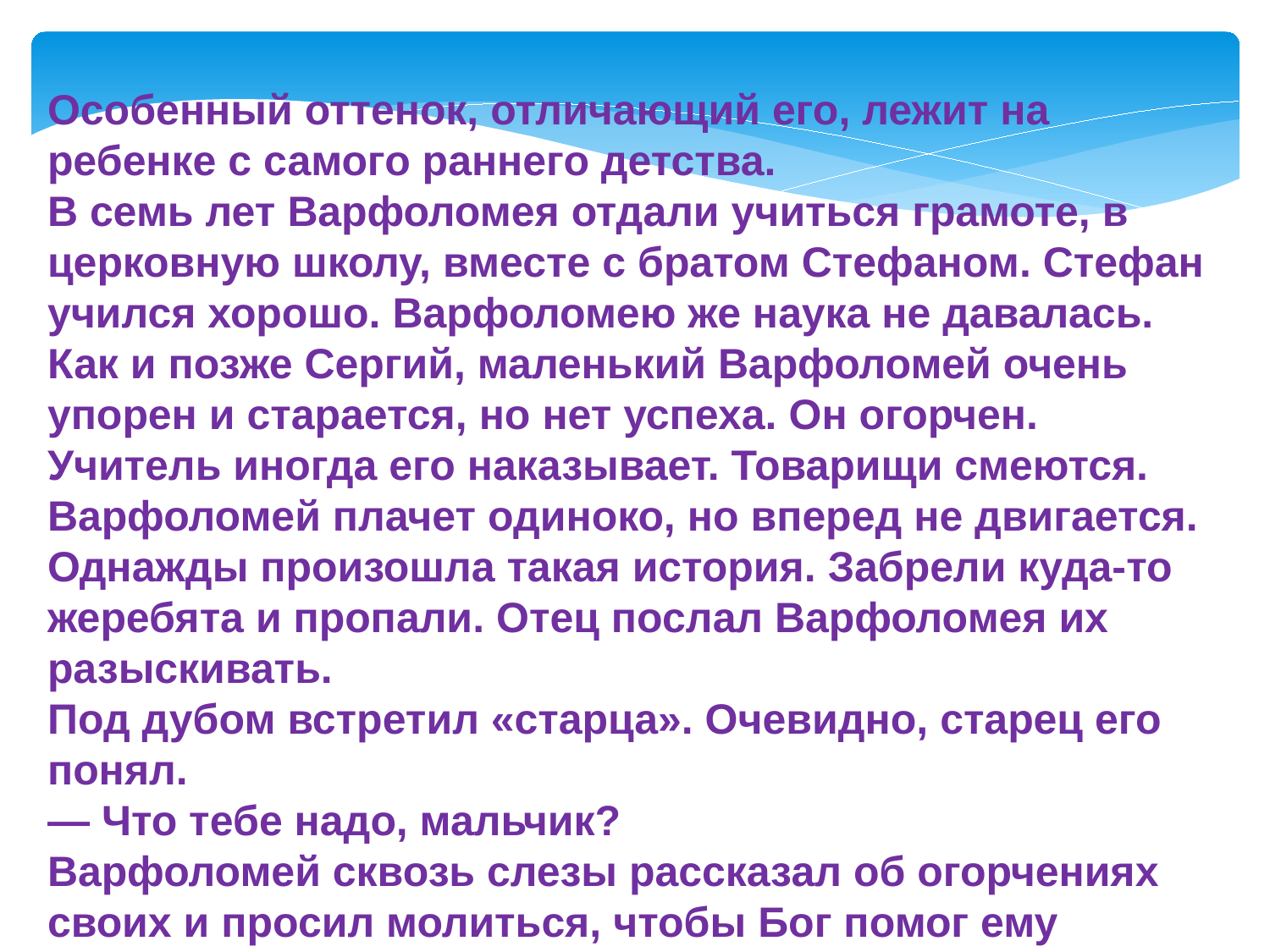

Особенный оттенок, отличающий его, лежит на ребенке с самого раннего детства.
В семь лет Варфоломея отдали учиться грамоте, в церковную школу, вместе с братом Стефаном. Стефан учился хорошо. Варфоломею же наука не давалась. Как и позже Сергий, маленький Варфоломей очень упорен и старается, но нет успеха. Он огорчен. Учитель иногда его наказывает. Товарищи смеются. Варфоломей плачет одиноко, но вперед не двигается.
Однажды произошла такая история. Забрели куда-то жеребята и пропали. Отец послал Варфоломея их разыскивать.
Под дубом встретил «старца». Очевидно, старец его понял.
— Что тебе надо, мальчик?
Варфоломей сквозь слезы рассказал об огорчениях своих и просил молиться, чтобы Бог помог ему одолеть грамоту.